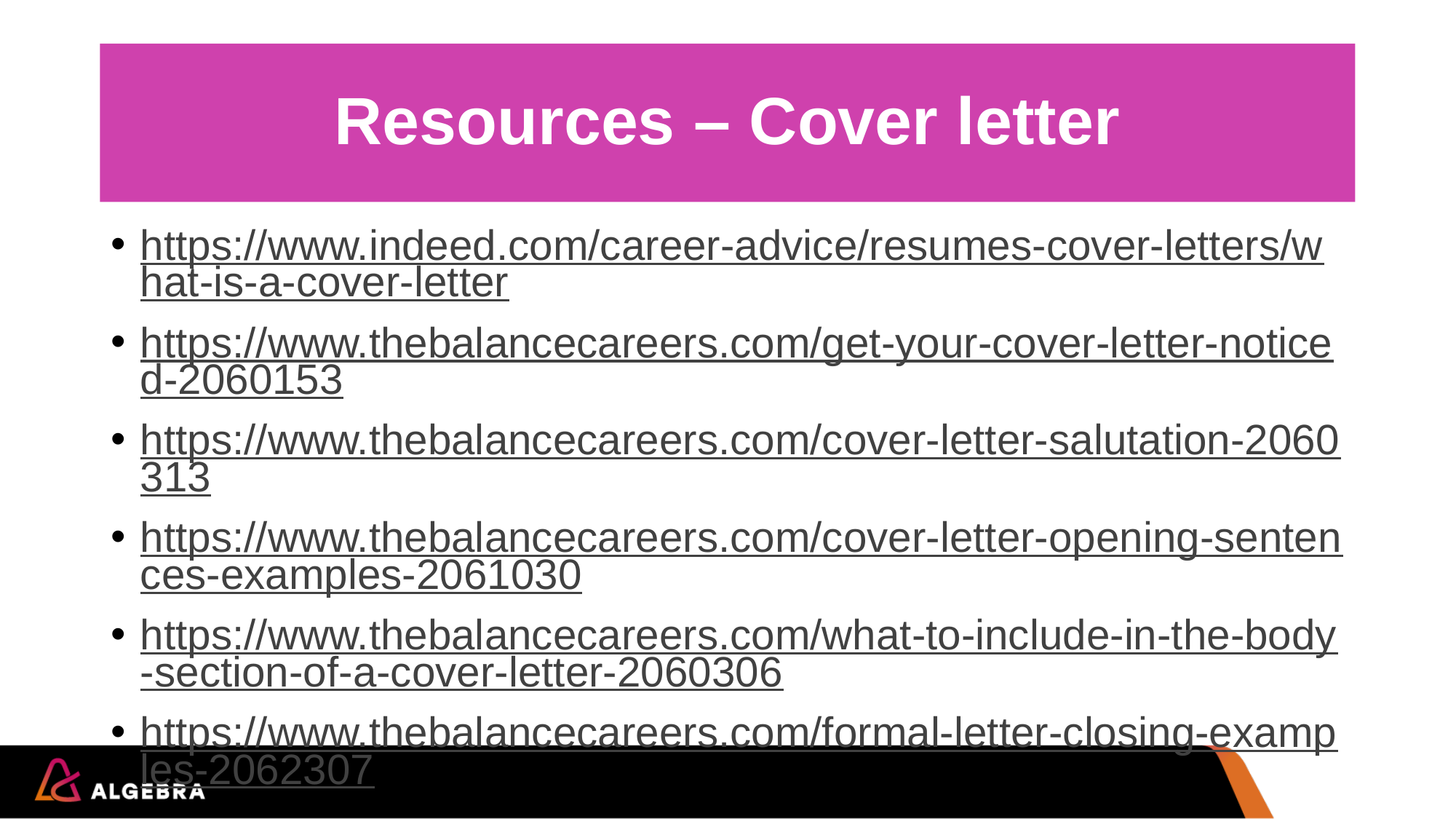

# Resources – Cover letter
https://www.indeed.com/career-advice/resumes-cover-letters/what-is-a-cover-letter
https://www.thebalancecareers.com/get-your-cover-letter-noticed-2060153
https://www.thebalancecareers.com/cover-letter-salutation-2060313
https://www.thebalancecareers.com/cover-letter-opening-sentences-examples-2061030
https://www.thebalancecareers.com/what-to-include-in-the-body-section-of-a-cover-letter-2060306
https://www.thebalancecareers.com/formal-letter-closing-examples-2062307